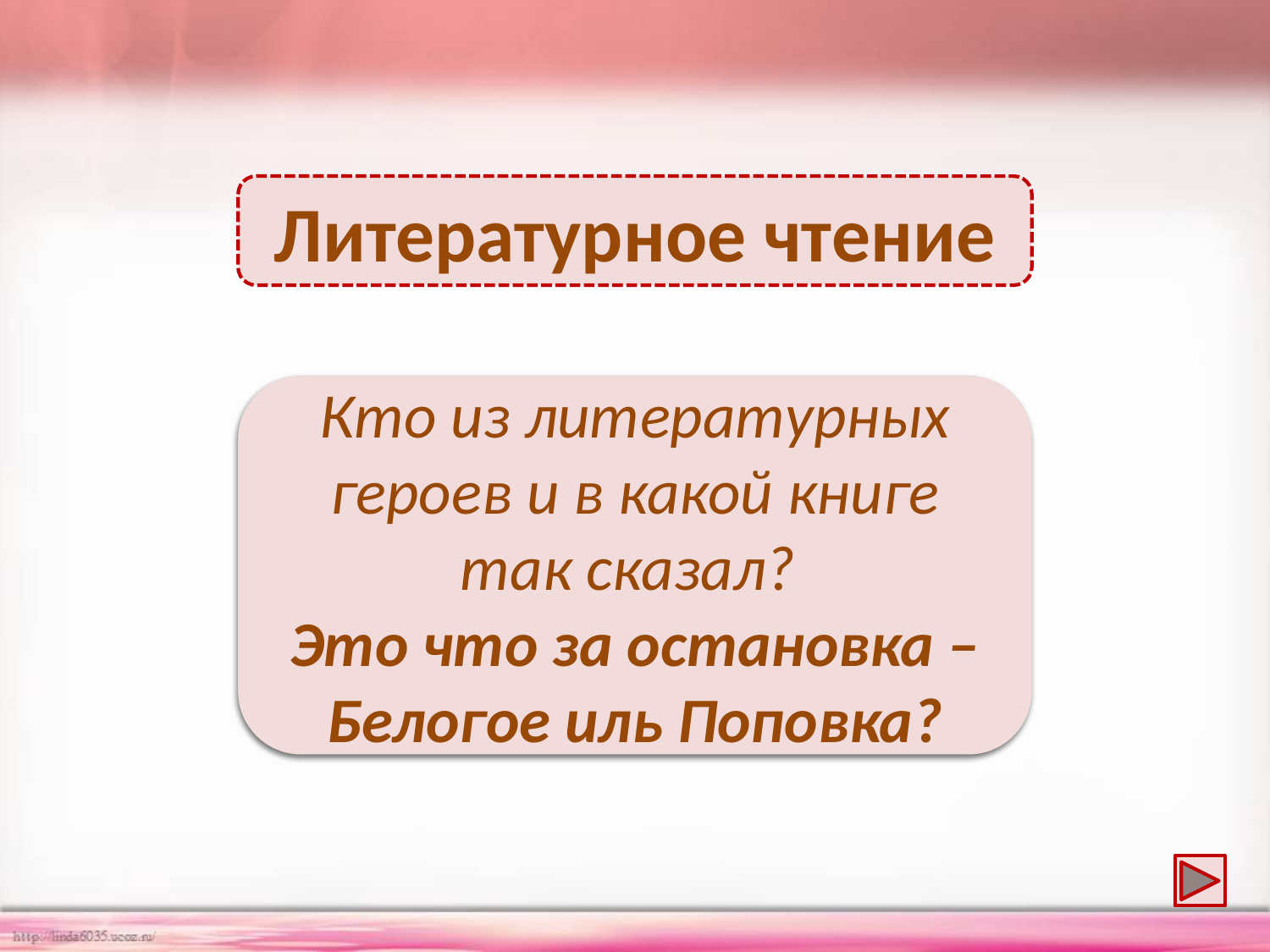

Литературное чтение
Человек рассеянный. «Вот какой рассеянный» С. Маршака
Кто из литературных героев и в какой книге так сказал?
Это что за остановка – Белогое иль Поповка?